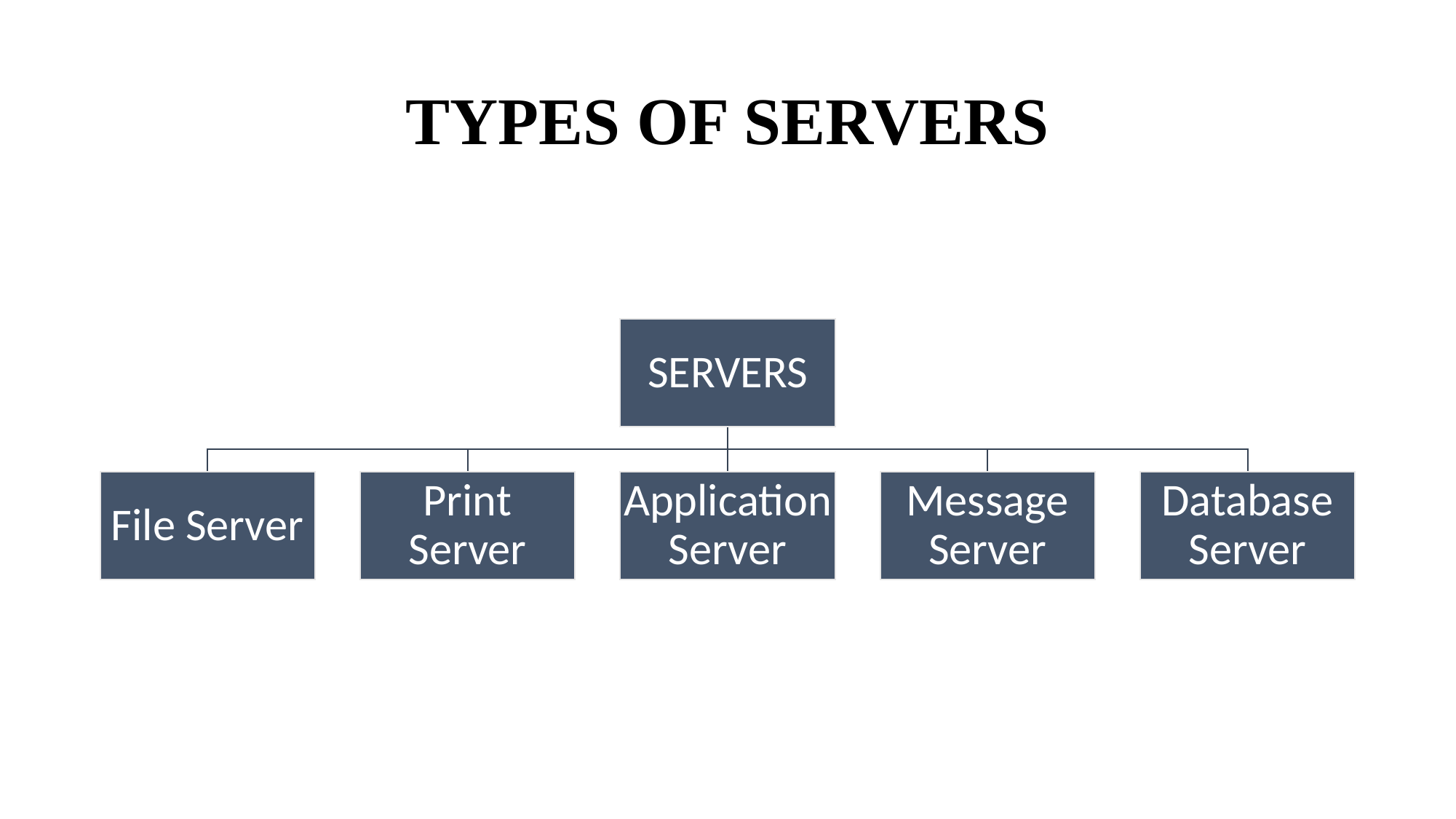

# TYPES OF SERVERS
SERVERS
File Server
Print Server
Application Server
Message Server
Database Server